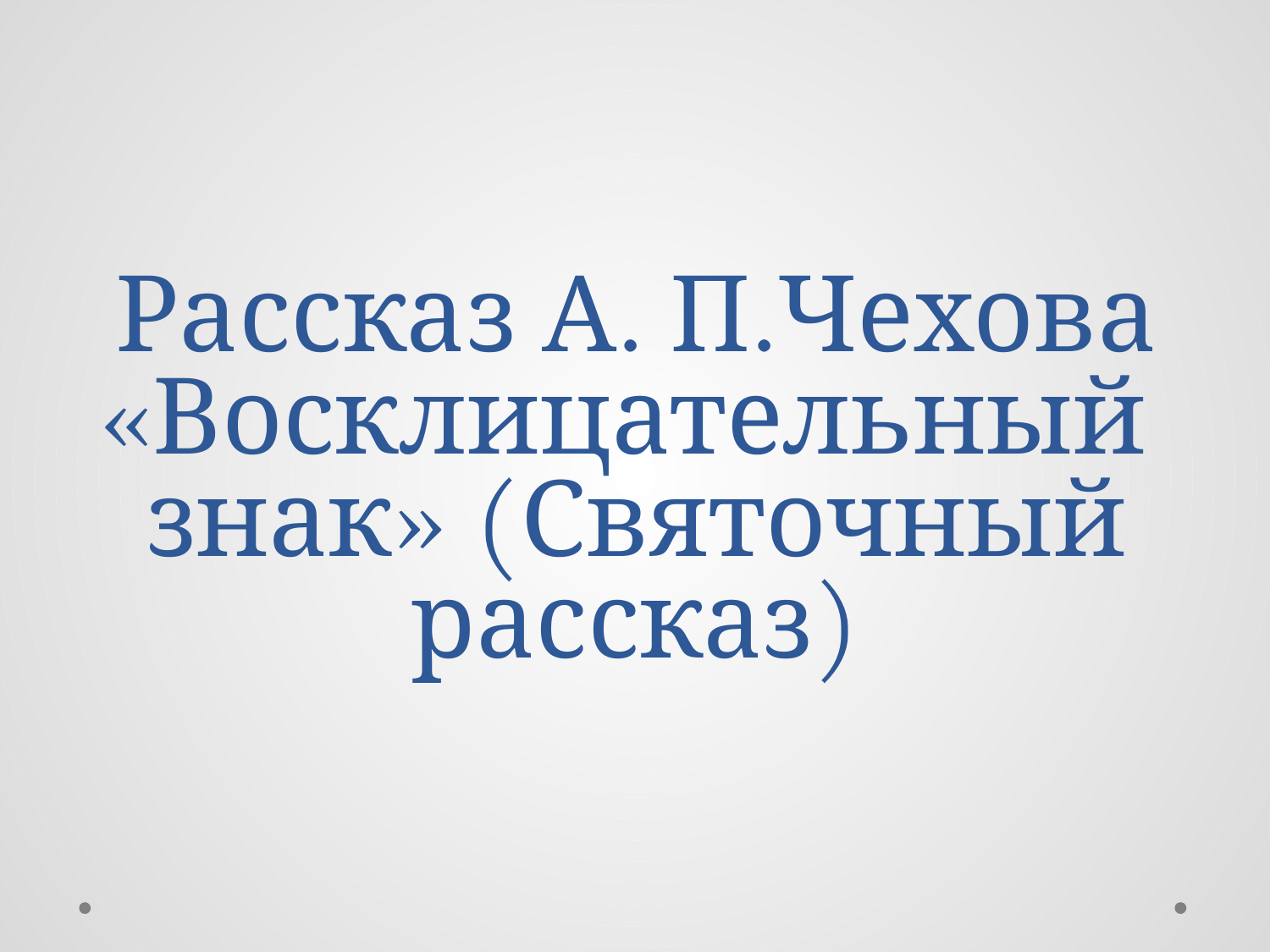

# Рассказ А. П.Чехова «Восклицательный  знак» (Святочный рассказ)